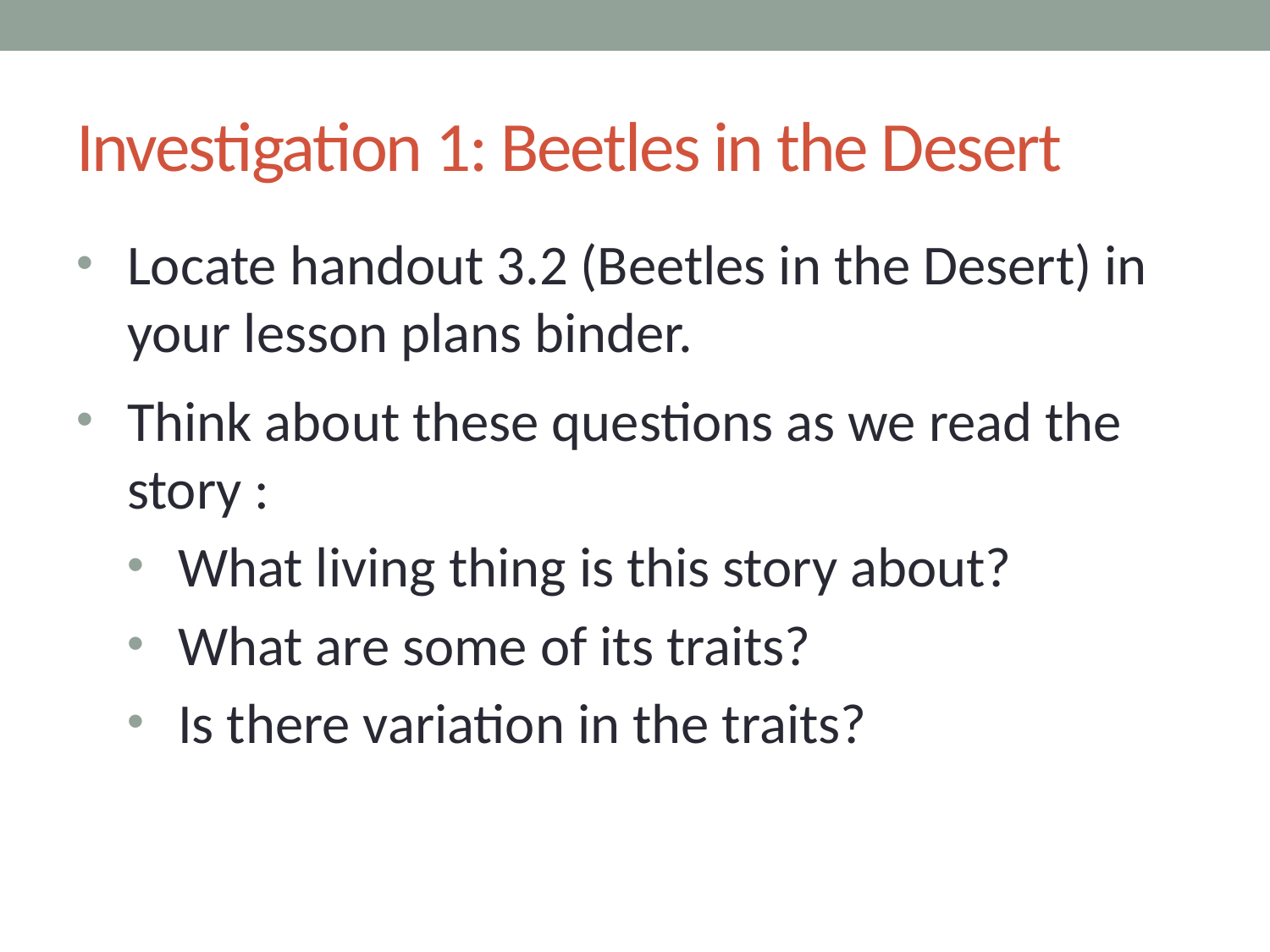

# Investigation 1: Beetles in the Desert
Locate handout 3.2 (Beetles in the Desert) in your lesson plans binder.
Think about these questions as we read the story :
What living thing is this story about?
What are some of its traits?
Is there variation in the traits?